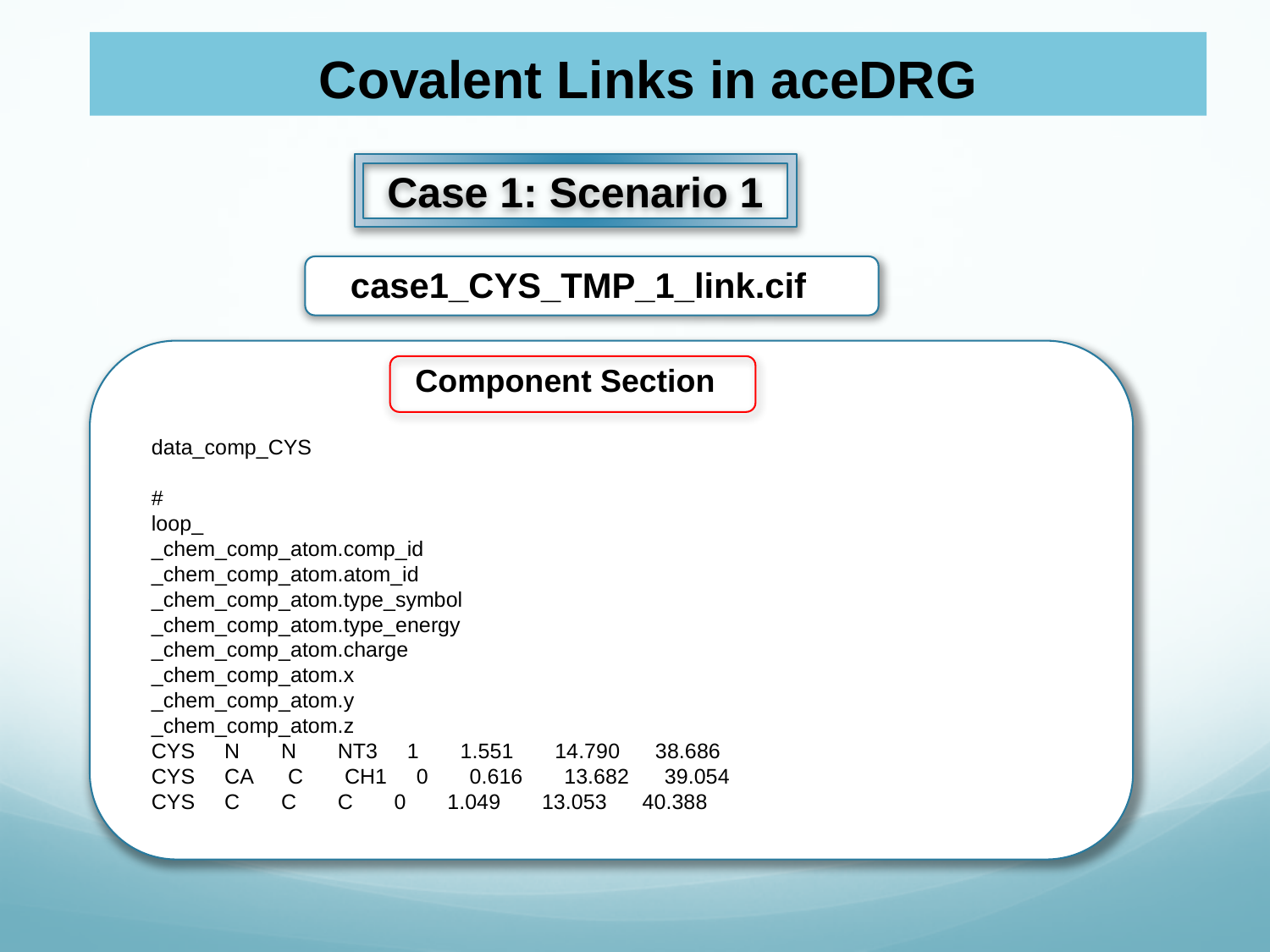

Covalent Links in aceDRG
Case 1: Scenario 1
case1_CYS_TMP_1_link.cif

Component Section

data_comp_CYS

#
loop_
_chem_comp_atom.comp_id
_chem_comp_atom.atom_id
_chem_comp_atom.type_symbol
_chem_comp_atom.type_energy
_chem_comp_atom.charge
_chem_comp_atom.x
_chem_comp_atom.y
_chem_comp_atom.z
CYS     N       N       NT3     1       1.551       14.790      38.686
CYS     CA      C       CH1     0       0.616       13.682      39.054
CYS     C       C       C       0       1.049       13.053      40.388
We use small molecule structures in COD as the source for the values of bond lengths and angles.